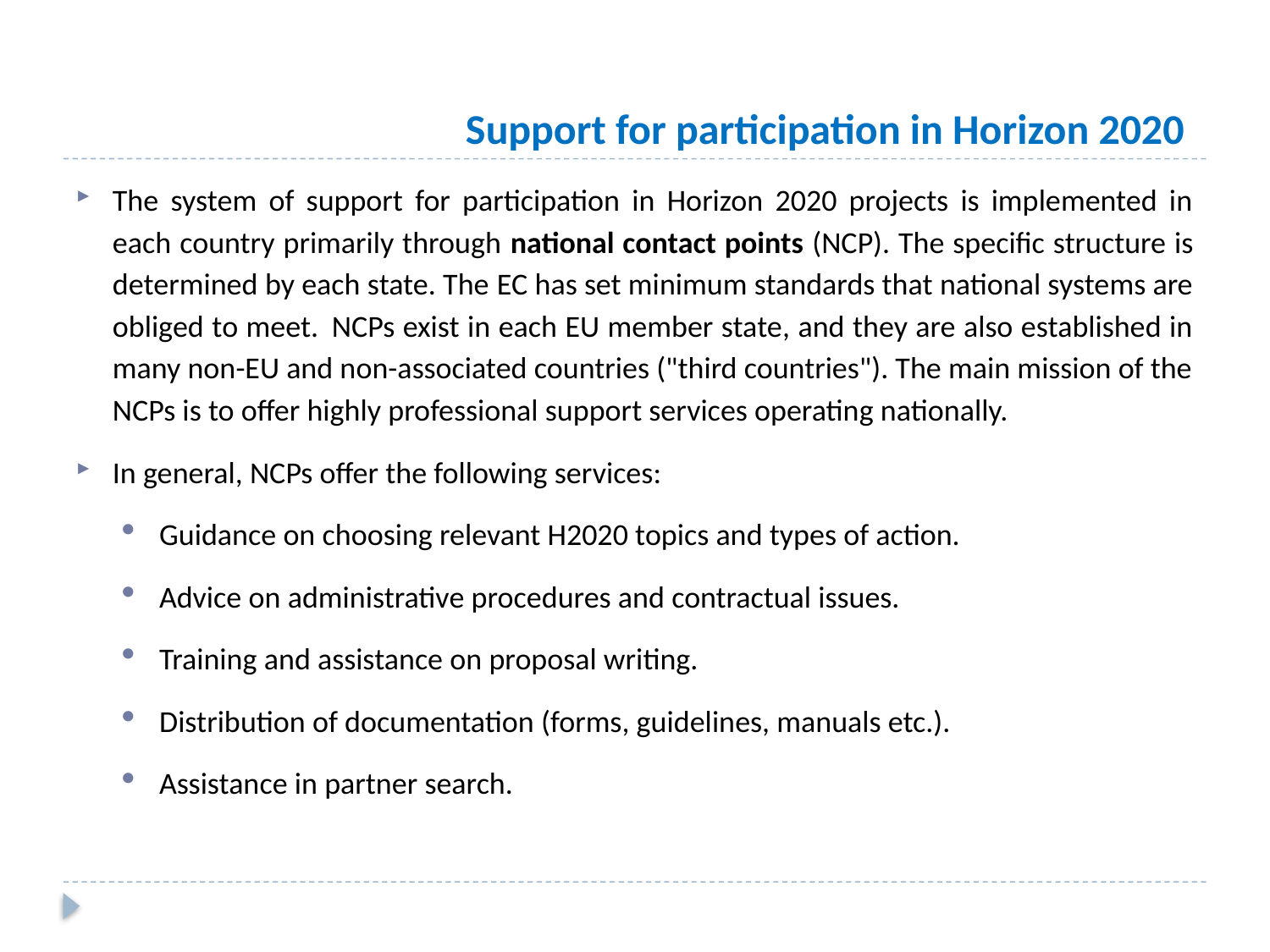

# Support for participation in Horizon 2020
The system of support for participation in Horizon 2020 projects is implemented in each country primarily through national contact points (NCP). The specific structure is determined by each state. The EC has set minimum standards that national systems are obliged to meet.  NCPs exist in each EU member state, and they are also established in many non-EU and non-associated countries ("third countries"). The main mission of the NCPs is to offer highly professional support services operating nationally.
In general, NCPs offer the following services:
Guidance on choosing relevant H2020 topics and types of action.
Advice on administrative procedures and contractual issues.
Training and assistance on proposal writing.
Distribution of documentation (forms, guidelines, manuals etc.).
Assistance in partner search.